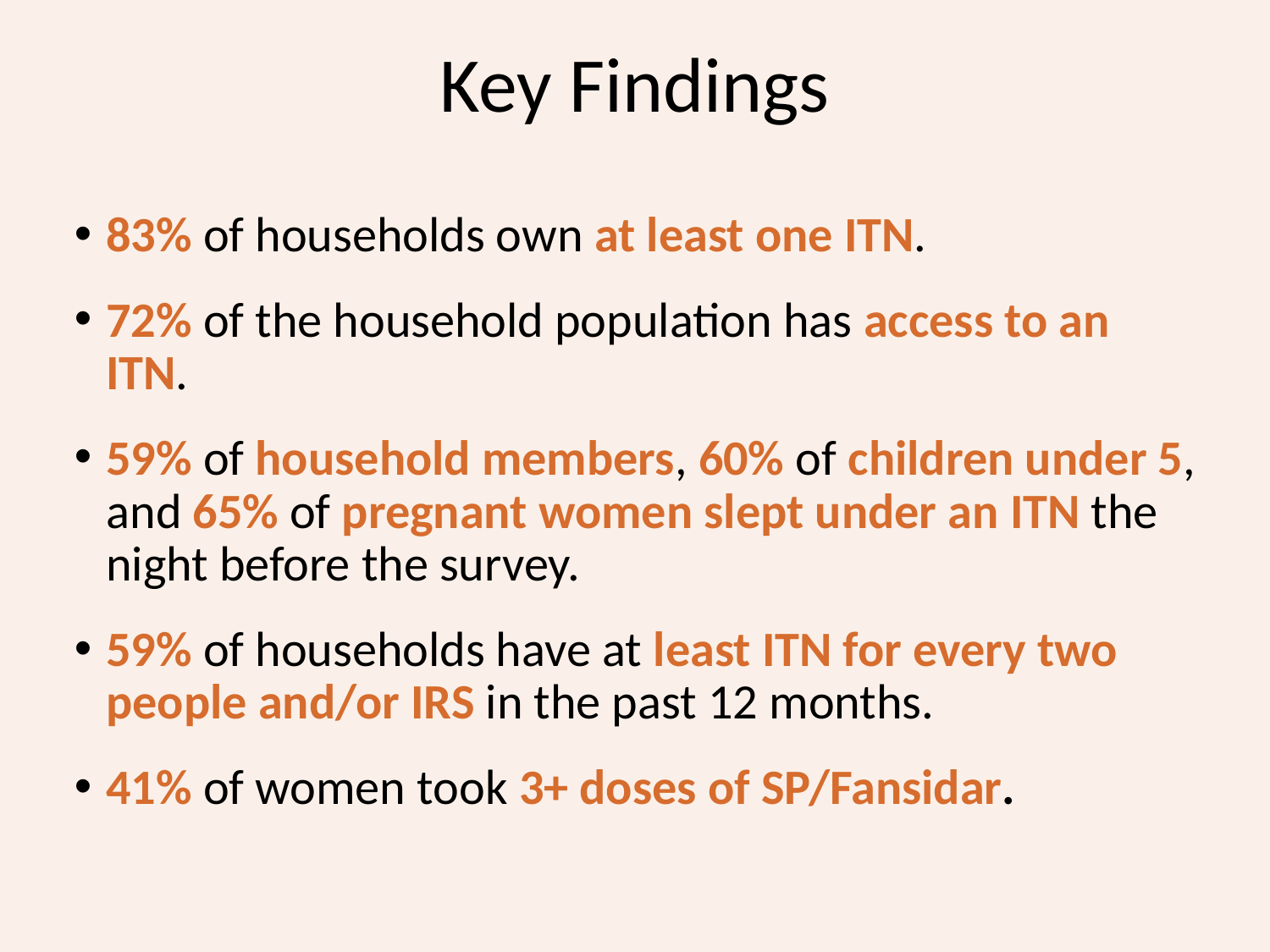

# Key Findings
83% of households own at least one ITN.
72% of the household population has access to an ITN.
59% of household members, 60% of children under 5, and 65% of pregnant women slept under an ITN the night before the survey.
59% of households have at least ITN for every two people and/or IRS in the past 12 months.
41% of women took 3+ doses of SP/Fansidar.